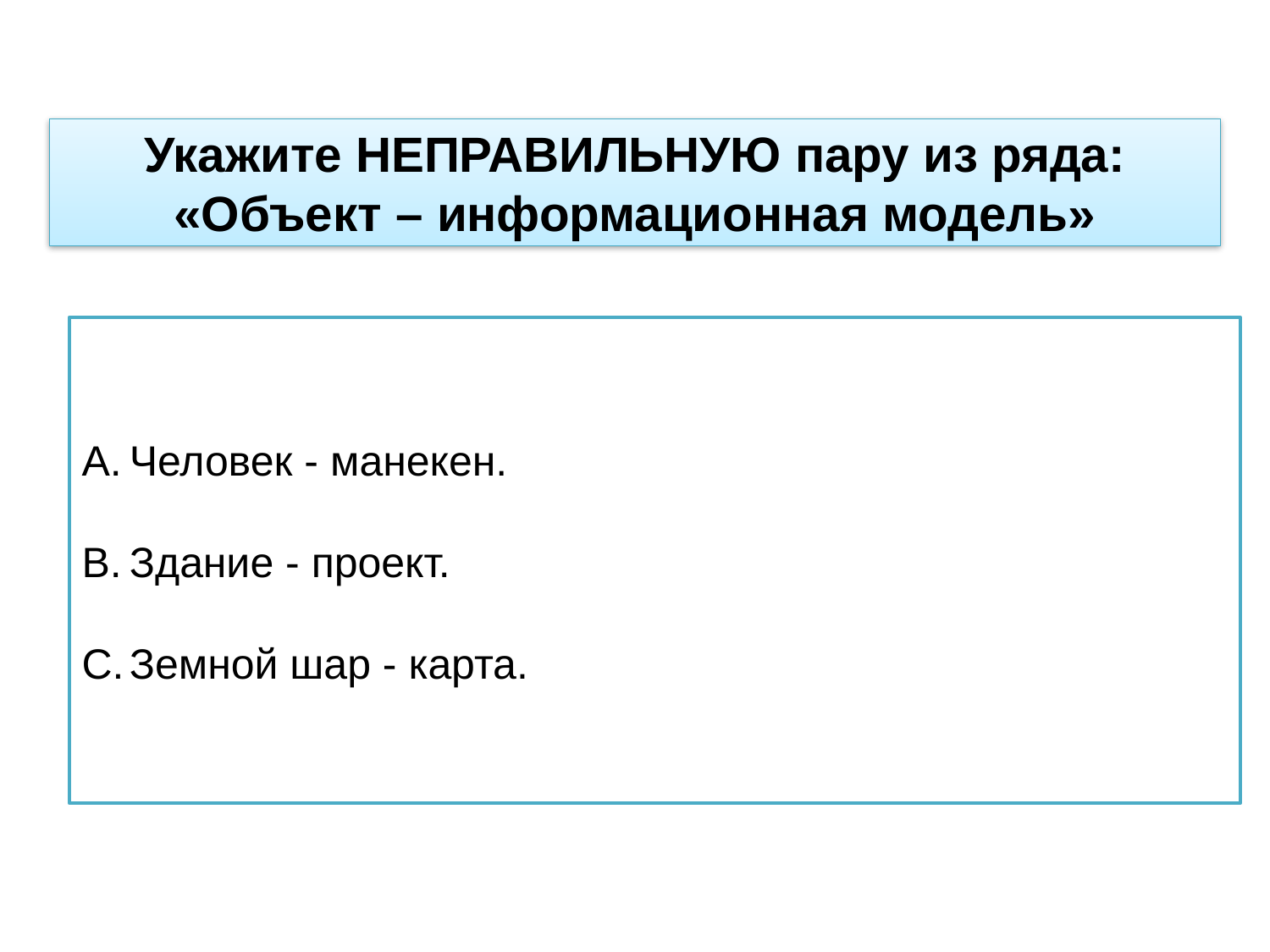

Укажите НЕПРАВИЛЬНУЮ пару из ряда: «Объект – информационная модель»
Человек - манекен.

Здание - проект.

Земной шар - карта.